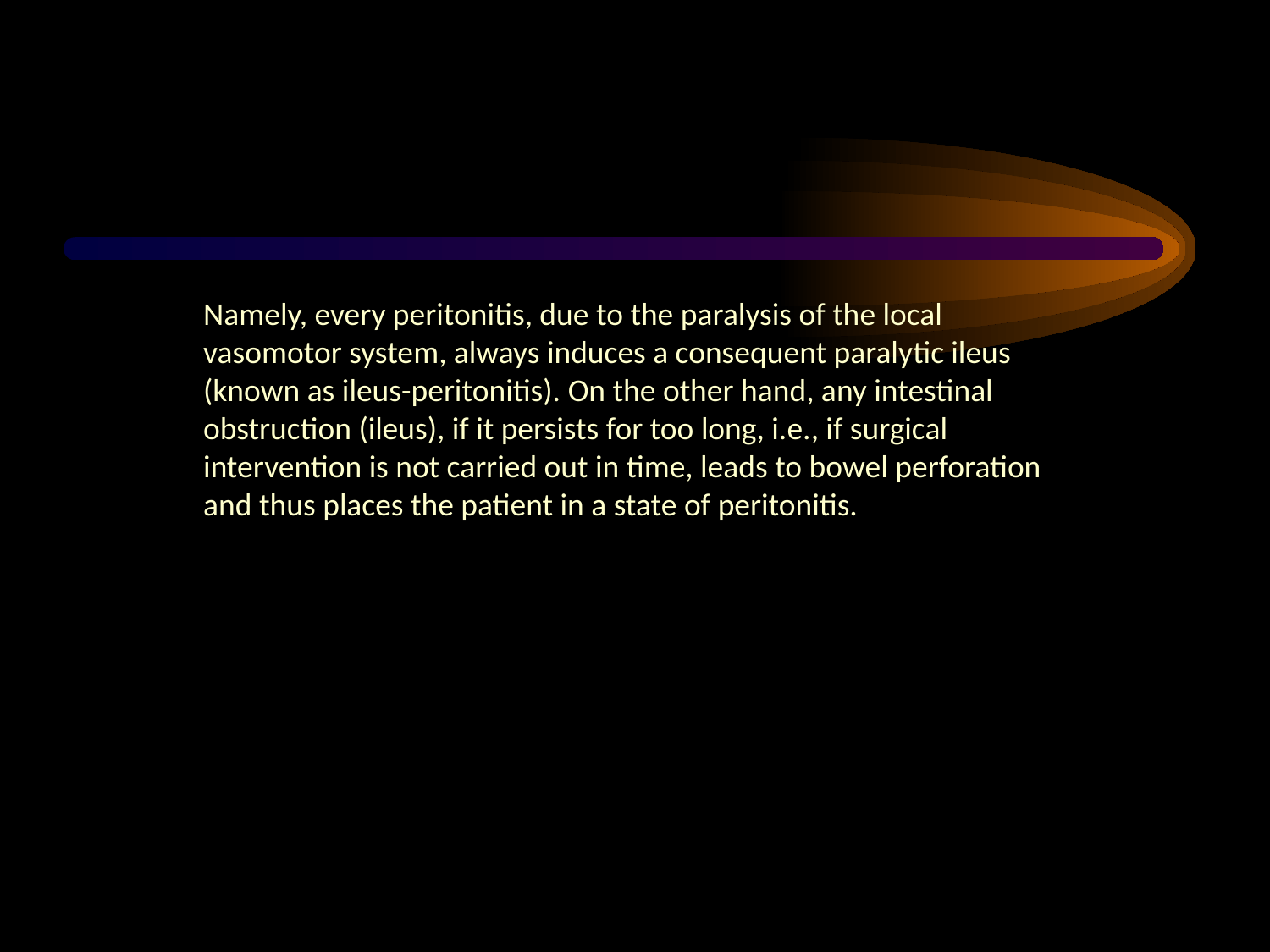

#
Namely, every peritonitis, due to the paralysis of the local vasomotor system, always induces a consequent paralytic ileus (known as ileus-peritonitis). On the other hand, any intestinal obstruction (ileus), if it persists for too long, i.e., if surgical intervention is not carried out in time, leads to bowel perforation and thus places the patient in a state of peritonitis.